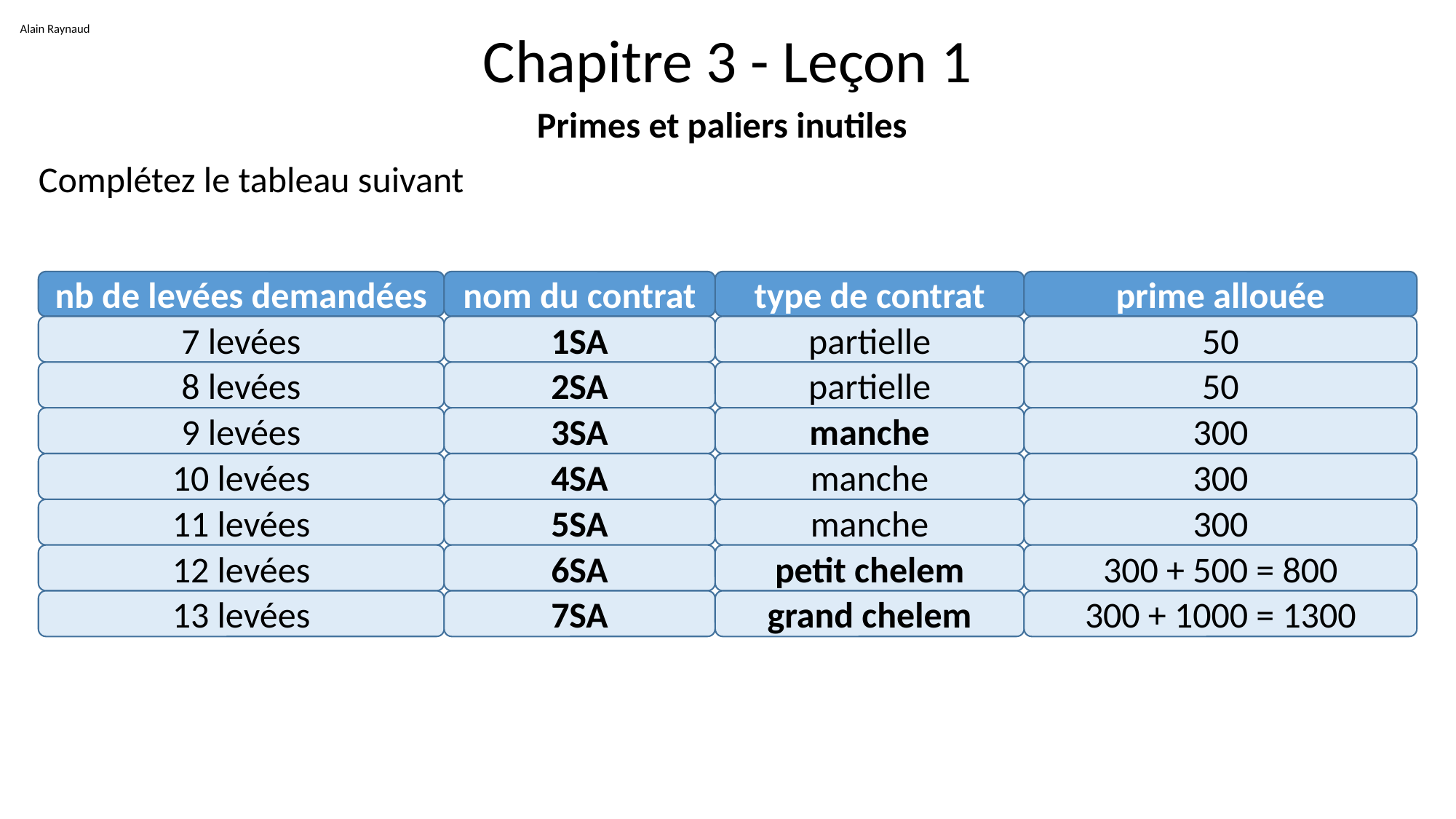

Alain Raynaud
# Chapitre 3 - Leçon 1
Primes et paliers inutiles
Complétez le tableau suivant
type de contrat
prime allouée
nb de levées demandées
nom du contrat
1SA
partielle
50
7 levées
2SA
partielle
50
8 levées
3SA
manche
300
9 levées
4SA
manche
300
10 levées
5SA
manche
300
11 levées
6SA
petit chelem
300 + 500 = 800
12 levées
7SA
grand chelem
300 + 1000 = 1300
13 levées